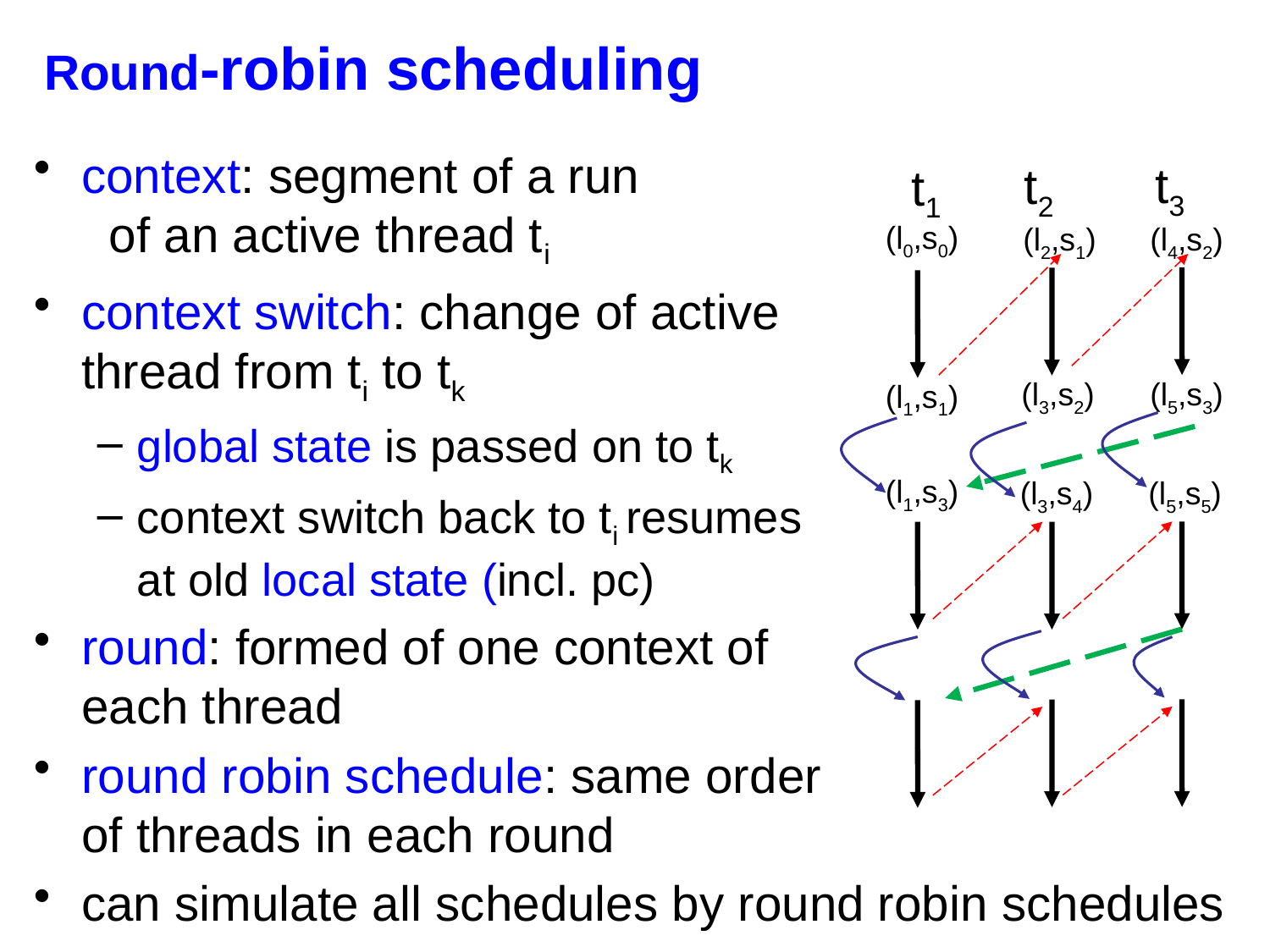

# Round-robin scheduling
context: segment of a run
  of an active thread ti
context switch: change of active
thread from ti to tk
global state is passed on to tk
context switch back to ti resumes
at old local state (incl. pc)
round: formed of one context of
each thread
round robin schedule: same order
of threads in each round
can simulate all schedules by round robin schedules
t3
t2
t1
(l0,s0)
(l2,s1)
(l4,s2)

(l3,s2)
(l5,s3)
(l1,s1)

(l1,s3)
(l3,s4)
(l5,s5)